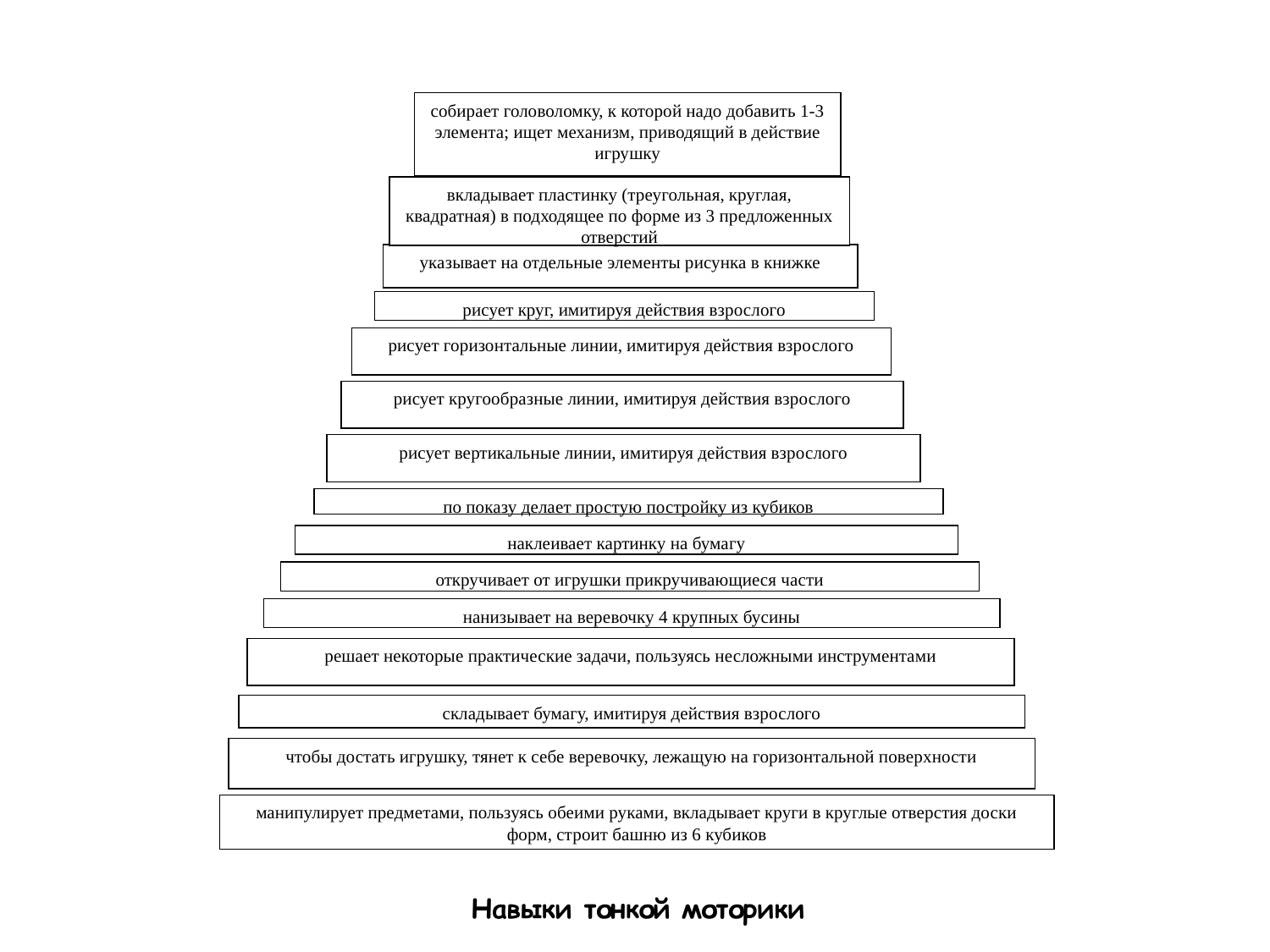

собирает головоломку, к которой надо добавить 1-3 элемента; ищет механизм, приводящий в действие игрушку
вкладывает пластинку (треугольная, круглая, квадратная) в подходящее по форме из 3 предложенных отверстий
указывает на отдельные элементы рисунка в книжке
рисует круг, имитируя действия взрослого
рисует горизонтальные линии, имитируя действия взрослого
рисует кругообразные линии, имитируя действия взрослого
рисует вертикальные линии, имитируя действия взрослого
по показу делает простую постройку из кубиков
наклеивает картинку на бумагу
откручивает от игрушки прикручивающиеся части
нанизывает на веревочку 4 крупных бусины
решает некоторые практические задачи, пользуясь несложными инструментами
складывает бумагу, имитируя действия взрослого
чтобы достать игрушку, тянет к себе веревочку, лежащую на горизонтальной поверхности
манипулирует предметами, пользуясь обеими руками, вкладывает круги в круглые отверстия доски форм, строит башню из 6 кубиков
# Навыки тонкой моторики